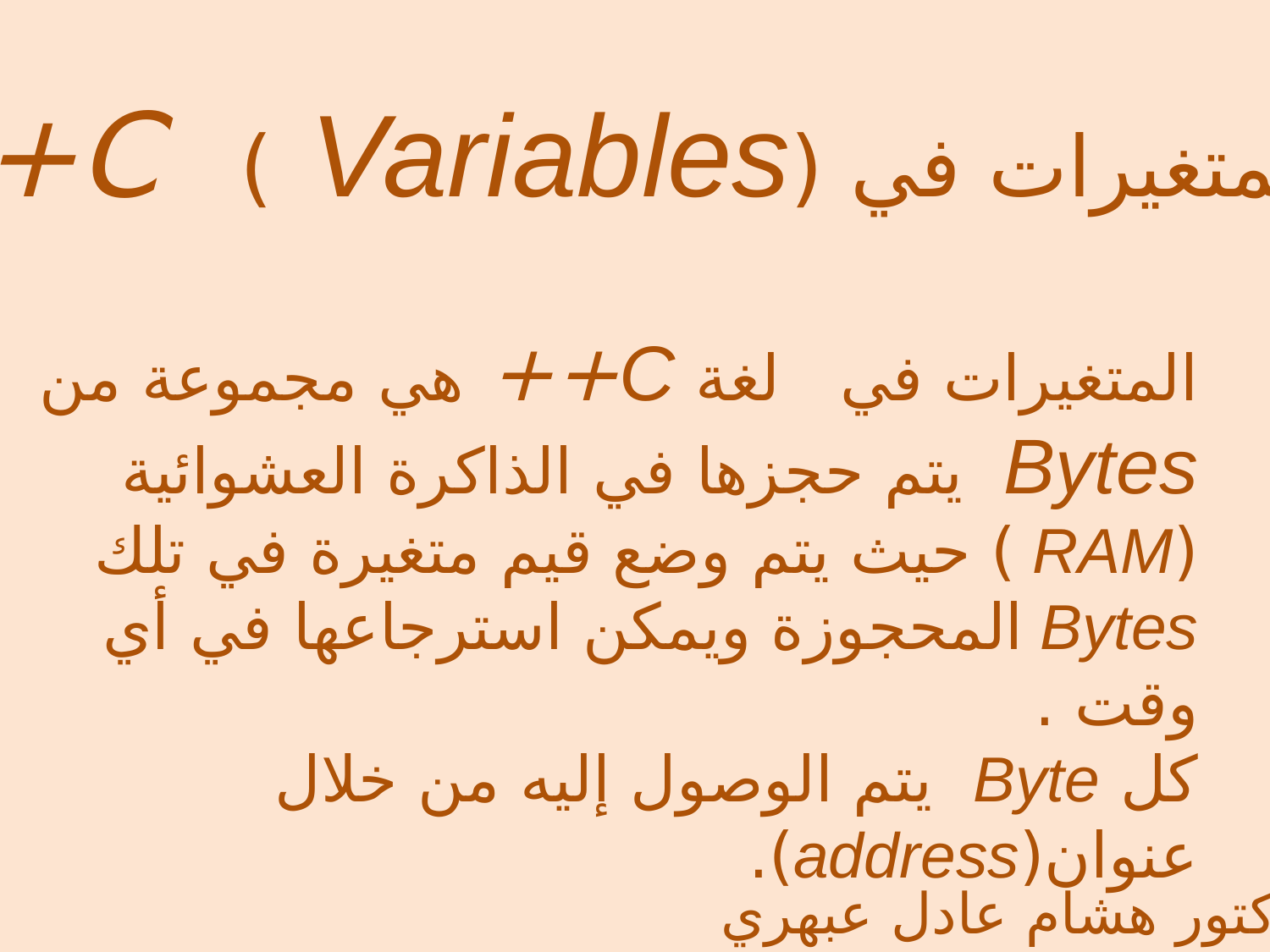

أنواع المتغيرات في (Variables )   C++
المتغيرات في   لغة C++ هي مجموعة من Bytes  يتم حجزها في الذاكرة العشوائية (RAM ) حيث يتم وضع قيم متغيرة في تلك Bytes المحجوزة ويمكن استرجاعها في أي وقت .
كل Byte  يتم الوصول إليه من خلال عنوان(address).
الدكتور هشام عادل عبهري